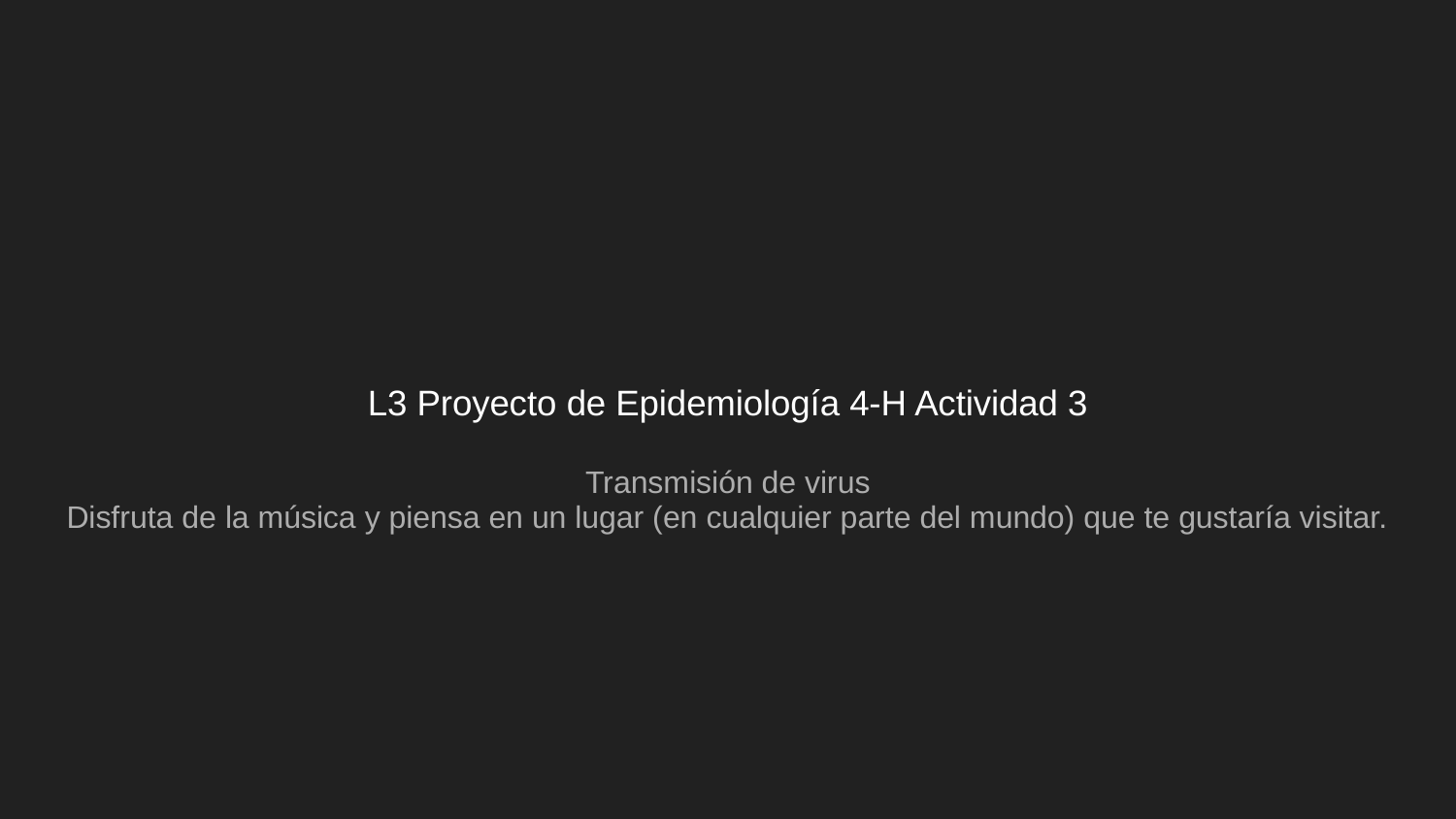

# L3 Proyecto de Epidemiología 4-H Actividad 3

Transmisión de virus
Disfruta de la música y piensa en un lugar (en cualquier parte del mundo) que te gustaría visitar.